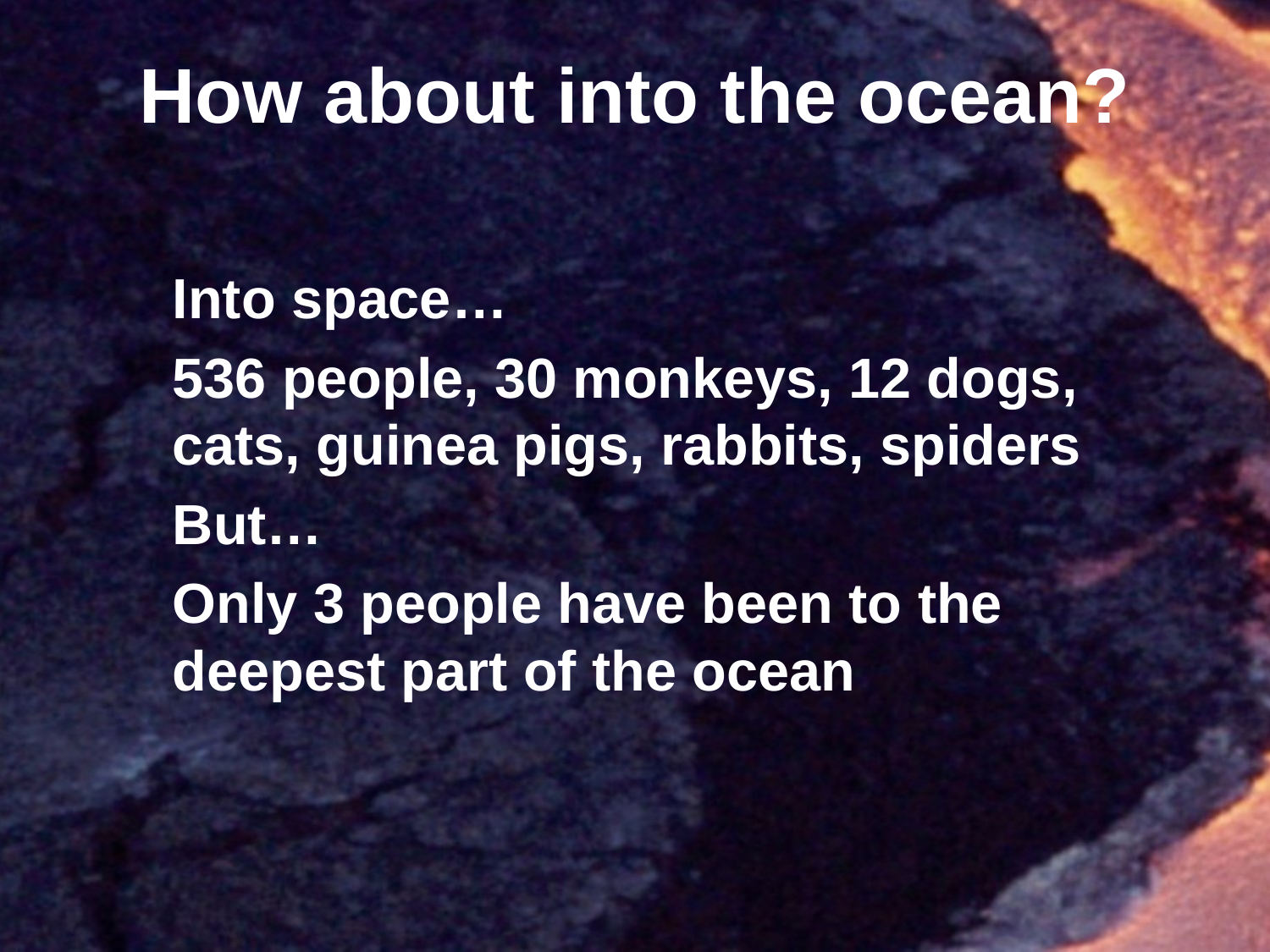

# How about into the ocean?
Into space…
536 people, 30 monkeys, 12 dogs, cats, guinea pigs, rabbits, spiders
But…
Only 3 people have been to the deepest part of the ocean